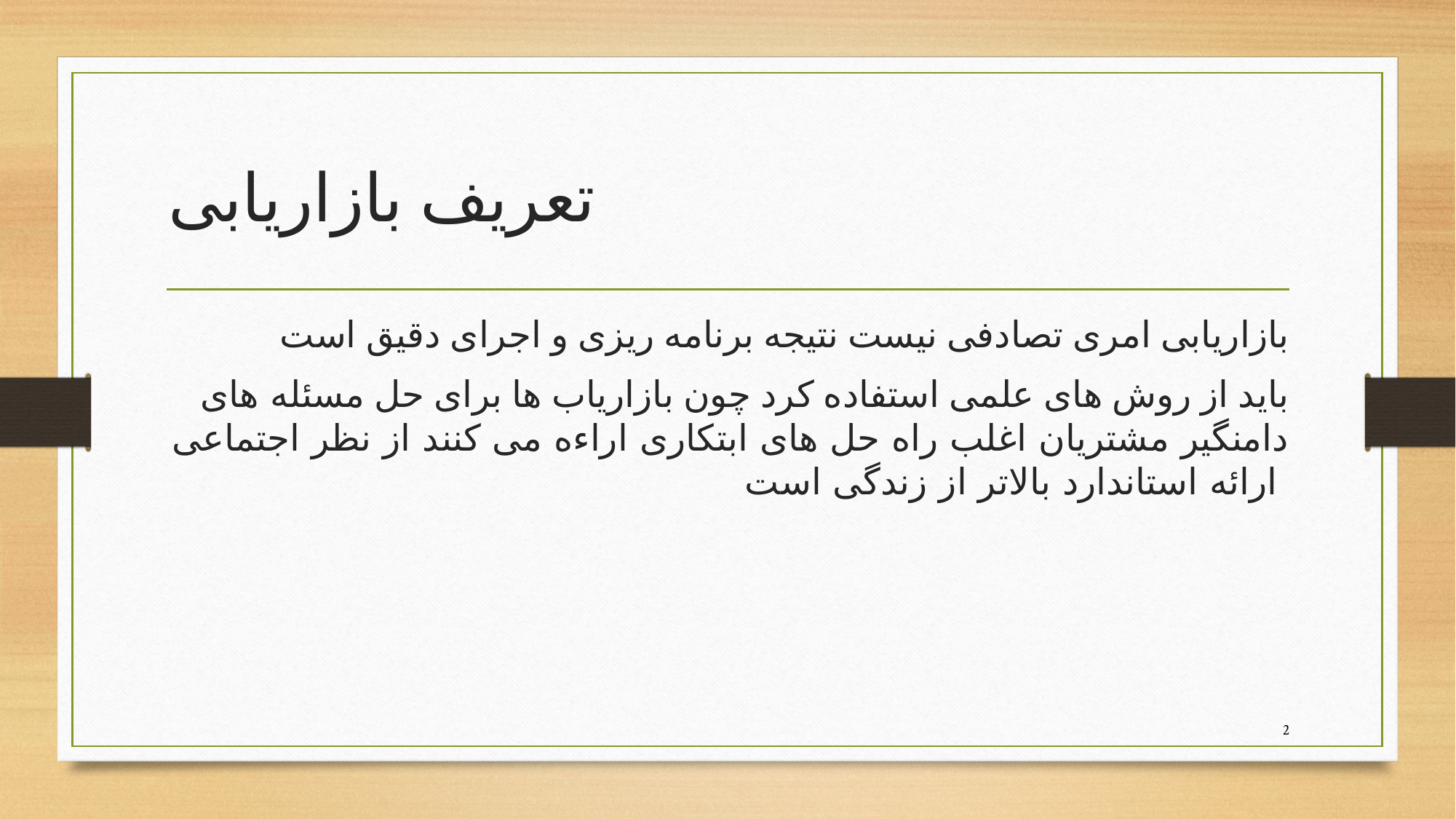

# تعریف بازاریابی
بازاریابی امری تصادفی نیست نتیجه برنامه ریزی و اجرای دقیق است
 باید از روش های علمی استفاده کرد چون بازاریاب ها برای حل مسئله های دامنگیر مشتریان اغلب راه حل های ابتکاری اراءه می کنند از نظر اجتماعی ارائه استاندارد بالاتر از زندگی است
2